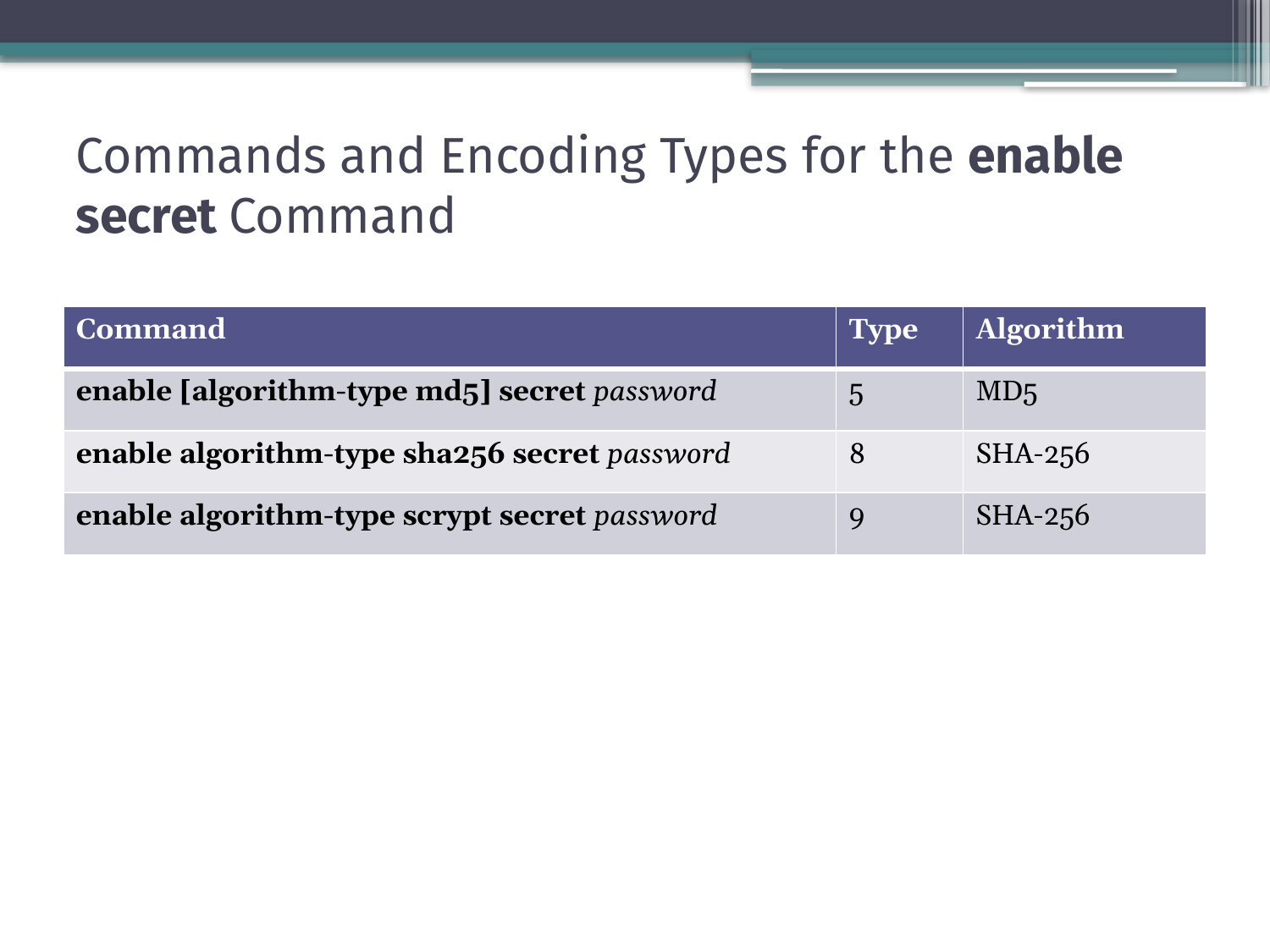

# Commands and Encoding Types for the enable secret Command
| Command | Type | Algorithm |
| --- | --- | --- |
| enable [algorithm-type md5] secret password | 5 | MD5 |
| enable algorithm-type sha256 secret password | 8 | SHA-256 |
| enable algorithm-type scrypt secret password | 9 | SHA-256 |